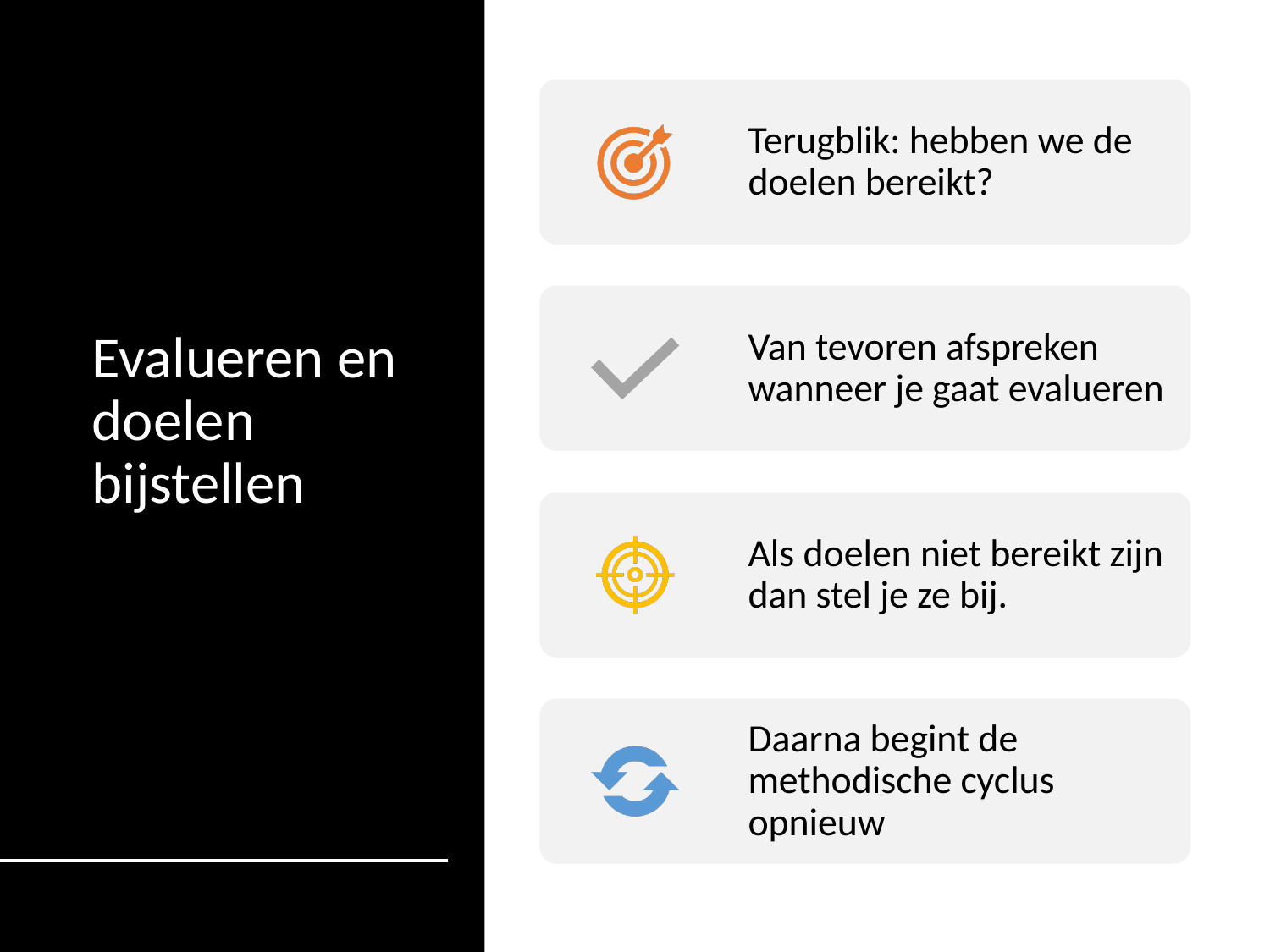

# Evalueren en doelen bijstellen
Terugblik: hebben we de doelen bereikt?
Van tevoren afspreken wanneer je gaat evalueren
Als doelen niet bereikt zijn dan stel je ze bij.
Daarna begint de methodische cyclus opnieuw